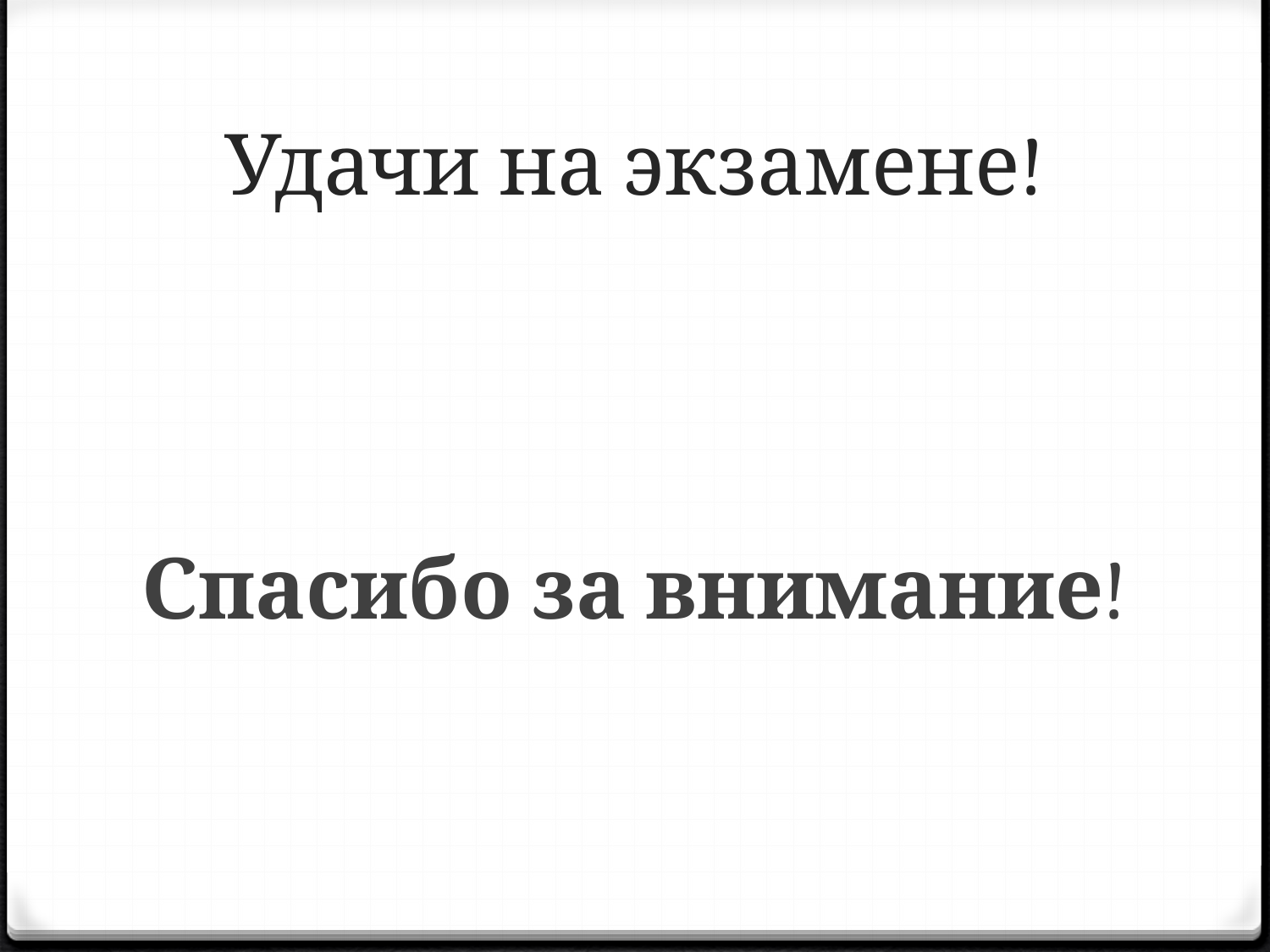

# Удачи на экзамене!

Спасибо за внимание!